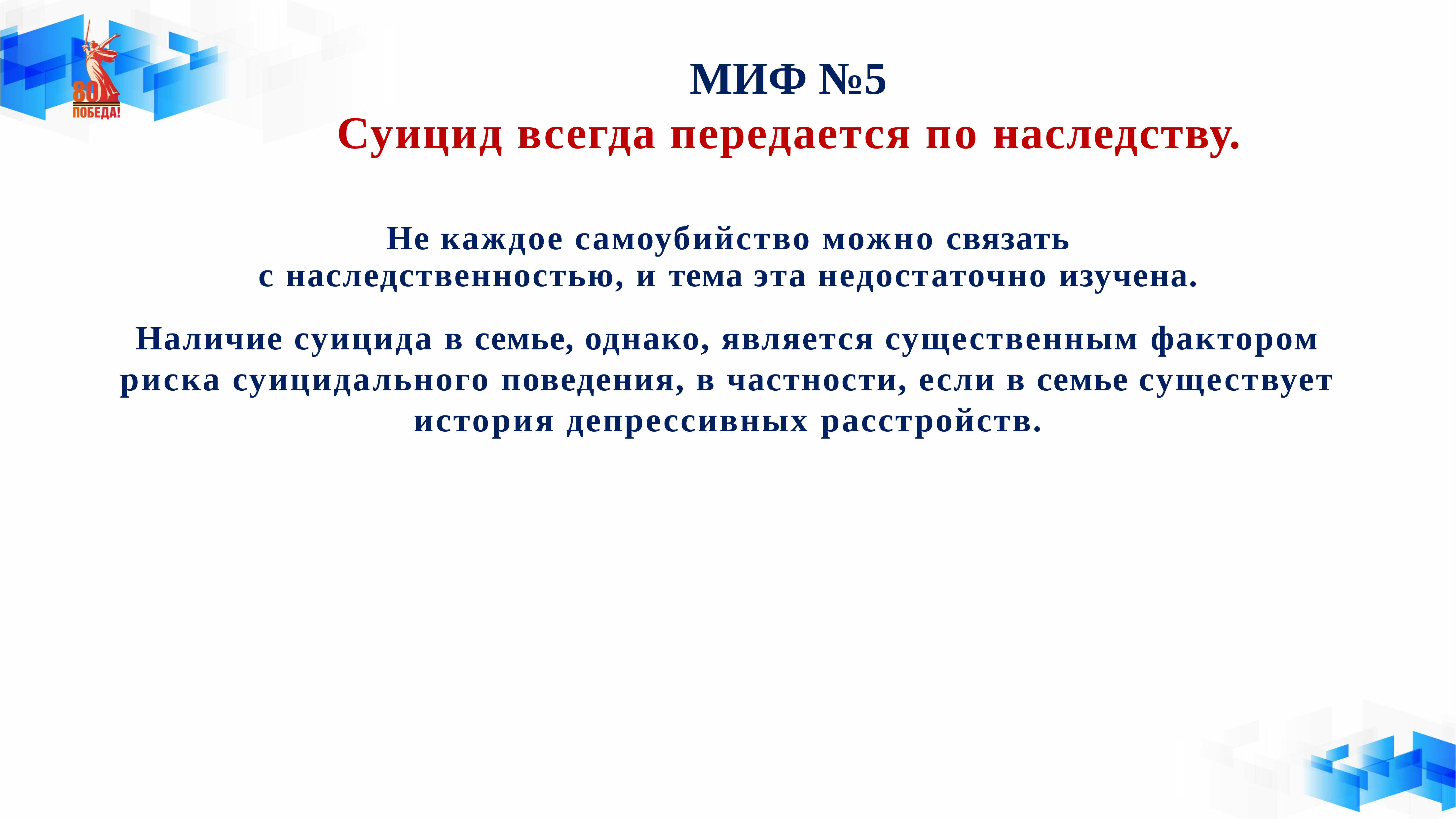

МИФ №5
Суицид всегда передается по наследству.
Не каждое самоубийство можно связать
с наследственностью, и тема эта недостаточно изучена.
Наличие суицида в семье, однако, является существенным фактором риска суицидального поведения, в частности, если в семье существует история депрессивных расстройств.